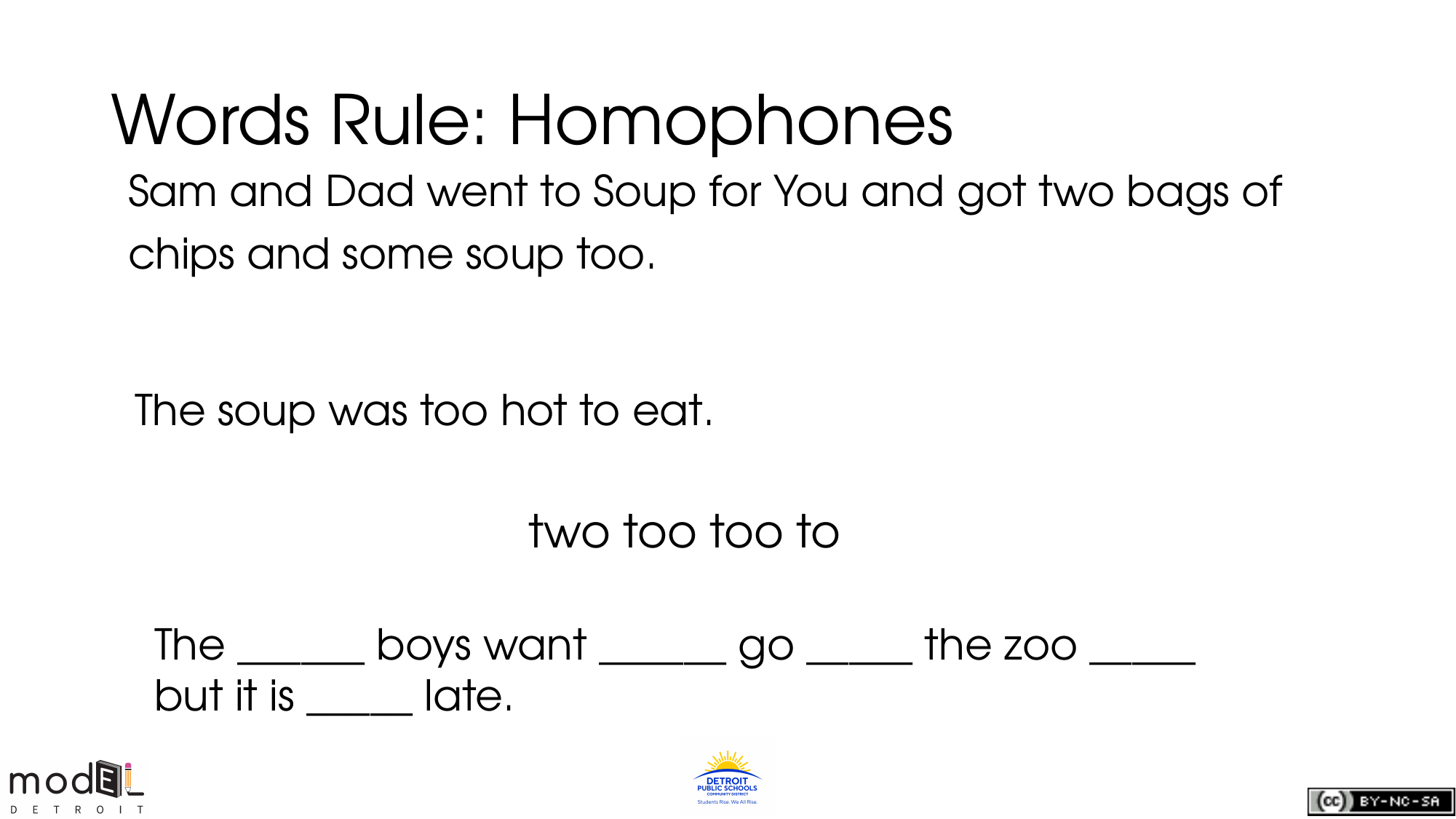

# Words Rule: Homophones
     Sam and Dad went to Soup for You and got two bags of
     chips and some soup too.

  The soup was too hot to eat.
two too too to
  The ______ boys want ______ go _____ the zoo _____
  but it is _____ late.